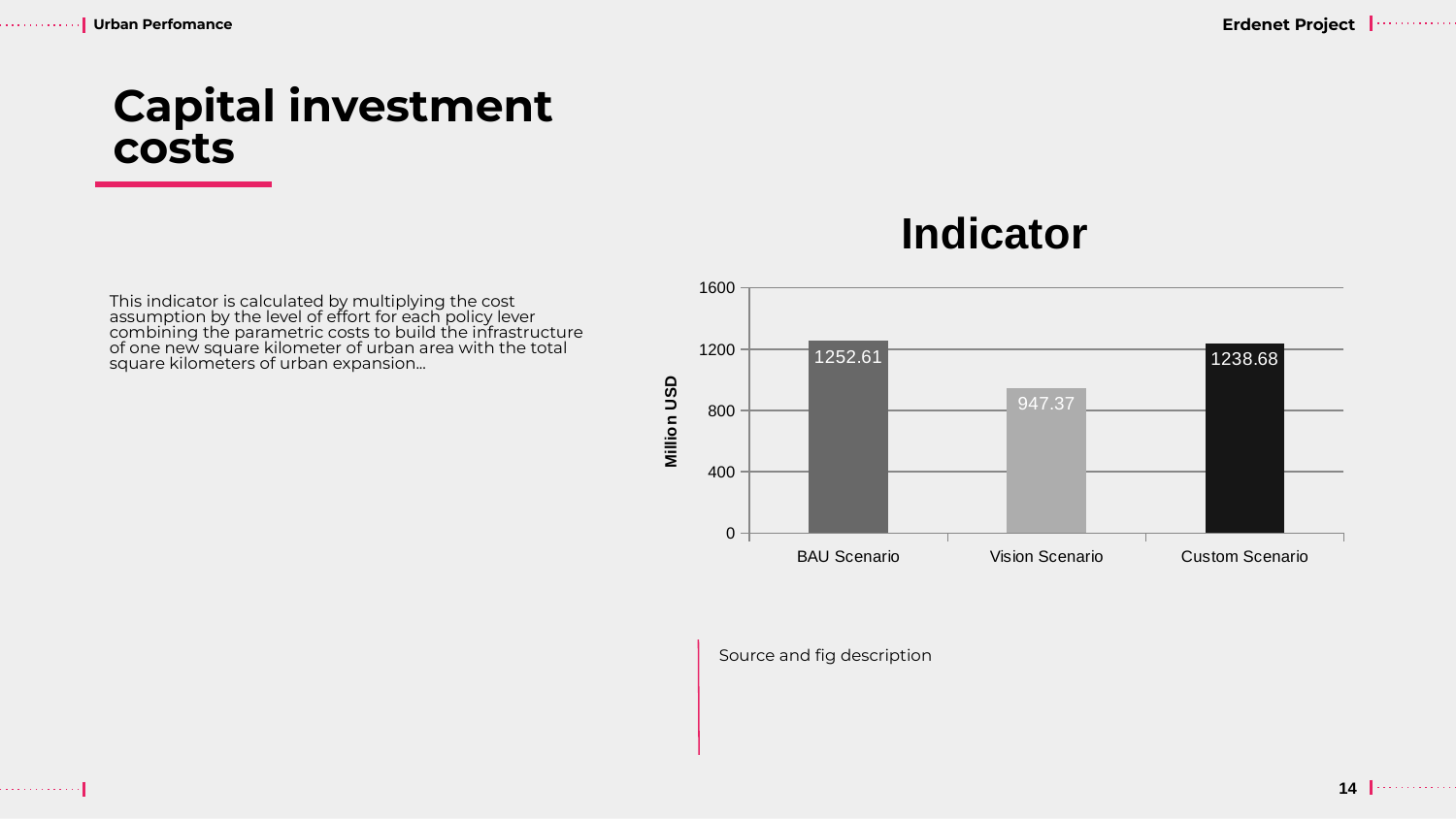

Erdenet Project
Capital investment costs

### Chart

| Category | Indicator |
|---|---|
| BAU Scenario | 1252.61 |
| Vision Scenario | 947.37 |
| Custom Scenario | 1238.68 |
This indicator is calculated by multiplying the cost assumption by the level of effort for each policy lever combining the parametric costs to build the infrastructure of one new square kilometer of urban area with the total square kilometers of urban expansion...

Source and fig description